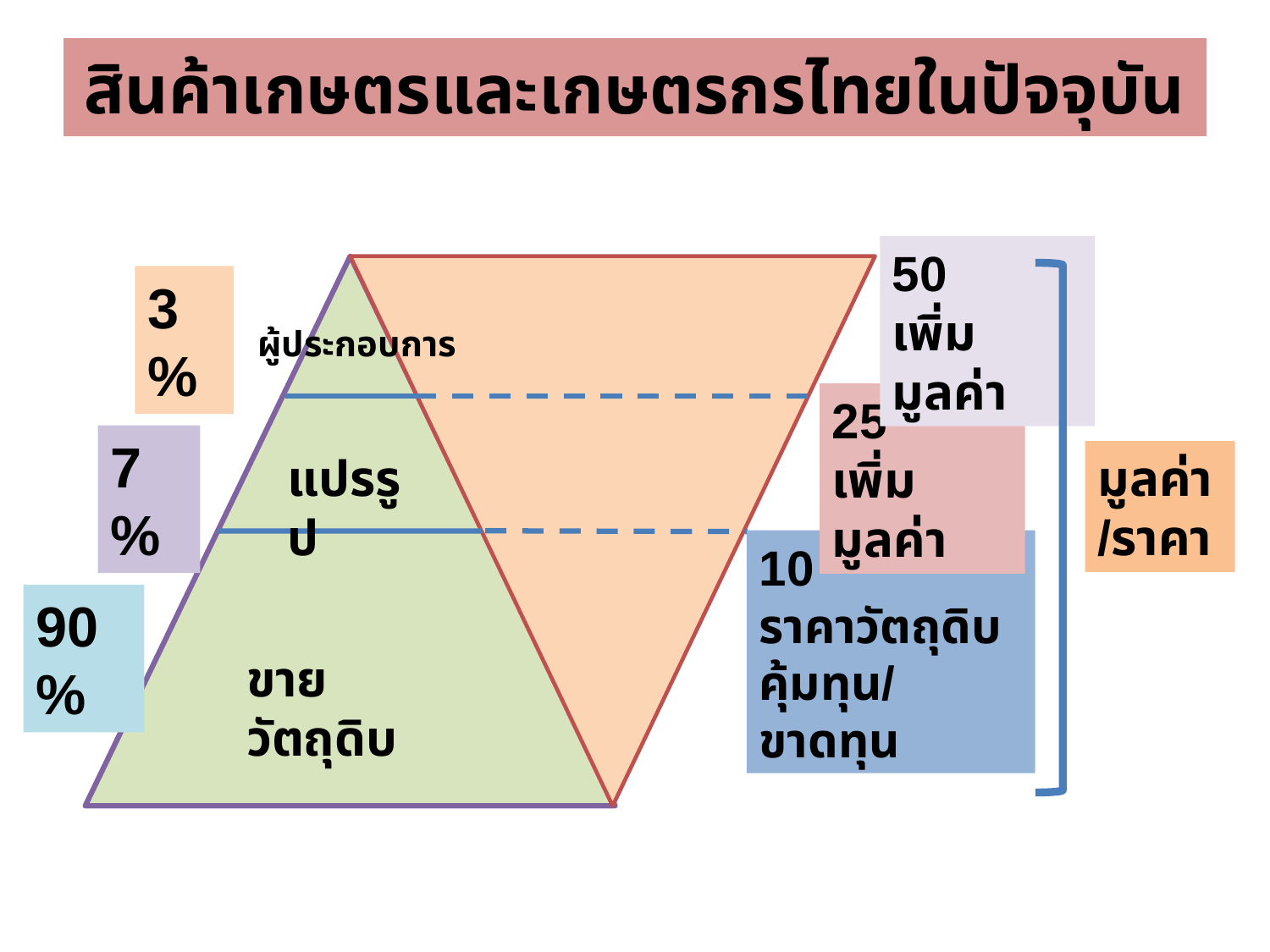

# สินค้าเกษตรและเกษตรกรไทยในปัจจุบัน
50
เพิ่มมูลค่า

3%
ผู้ประกอบการ
25
เพิ่มมูลค่า
7%
แปรรูป
มูลค่า/ราคา
10
ราคาวัตถุดิบ
คุ้มทุน/ขาดทุน
90%
ขายวัตถุดิบ